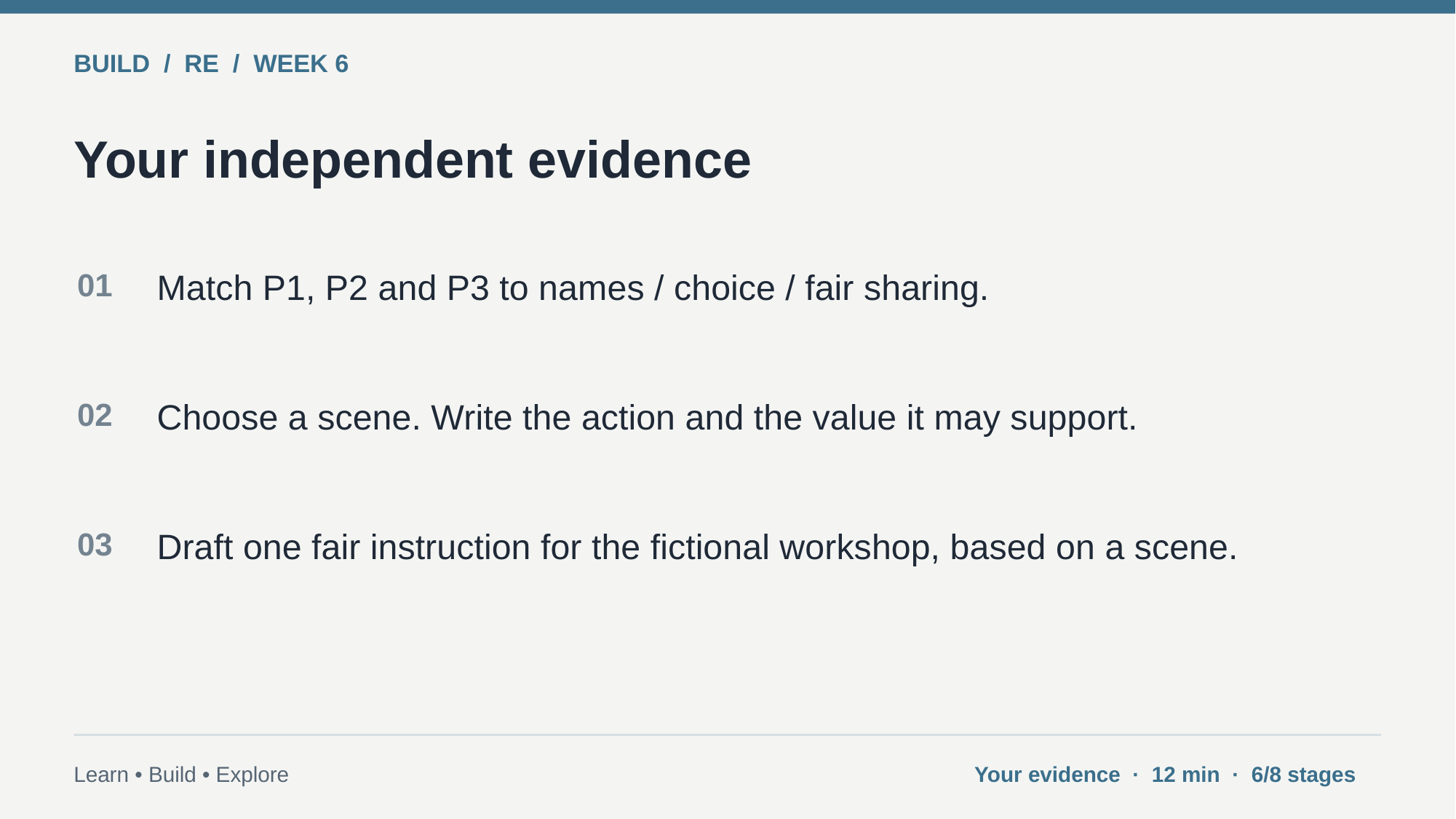

BUILD  /  RE  /  WEEK 6
Your independent evidence
01
Match P1, P2 and P3 to names / choice / fair sharing.
02
Choose a scene. Write the action and the value it may support.
03
Draft one fair instruction for the fictional workshop, based on a scene.

Learn • Build • Explore
Your evidence  ·  12 min  ·  6/8 stages